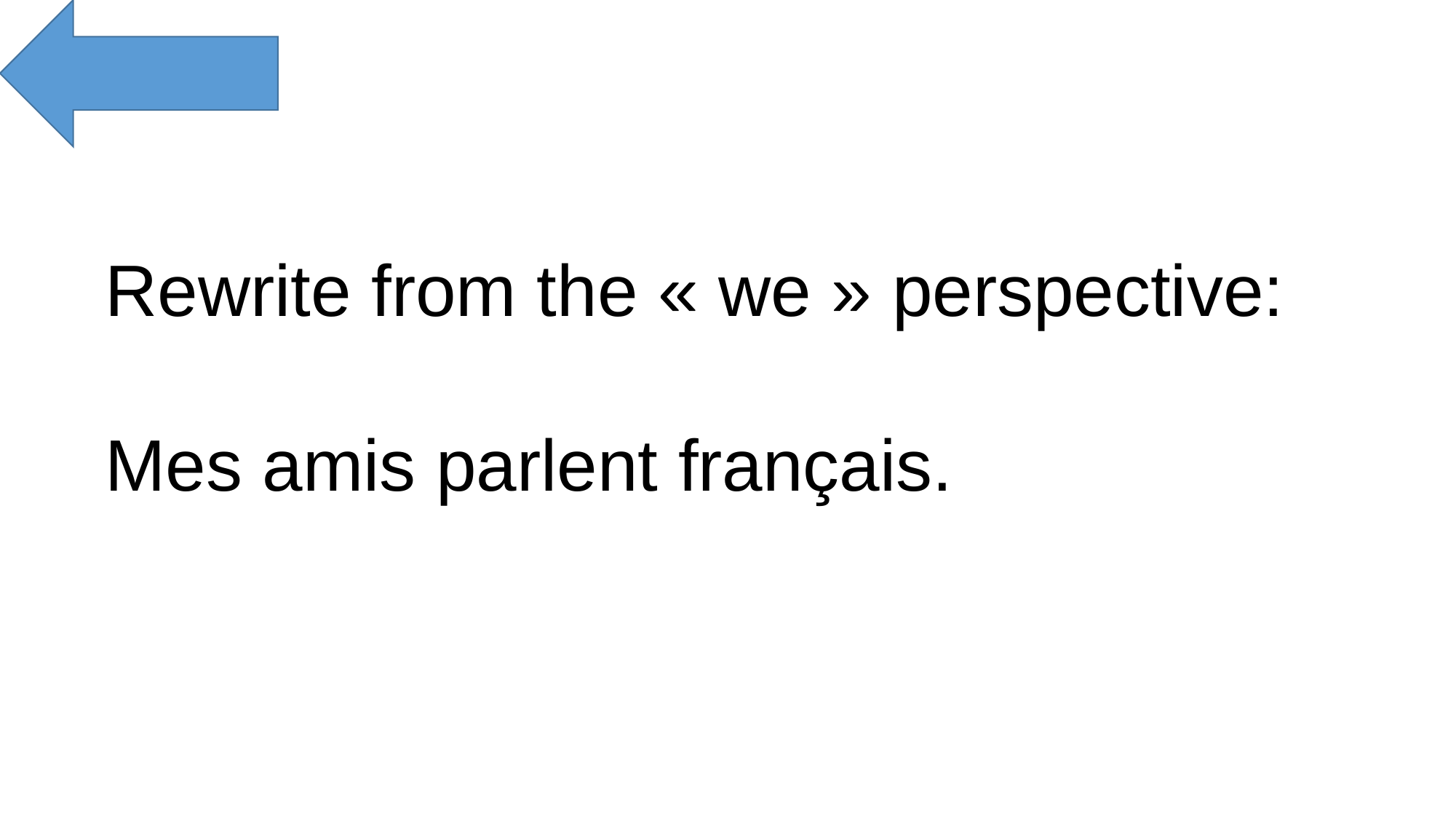

Rewrite from the « we » perspective:

Mes amis parlent français.